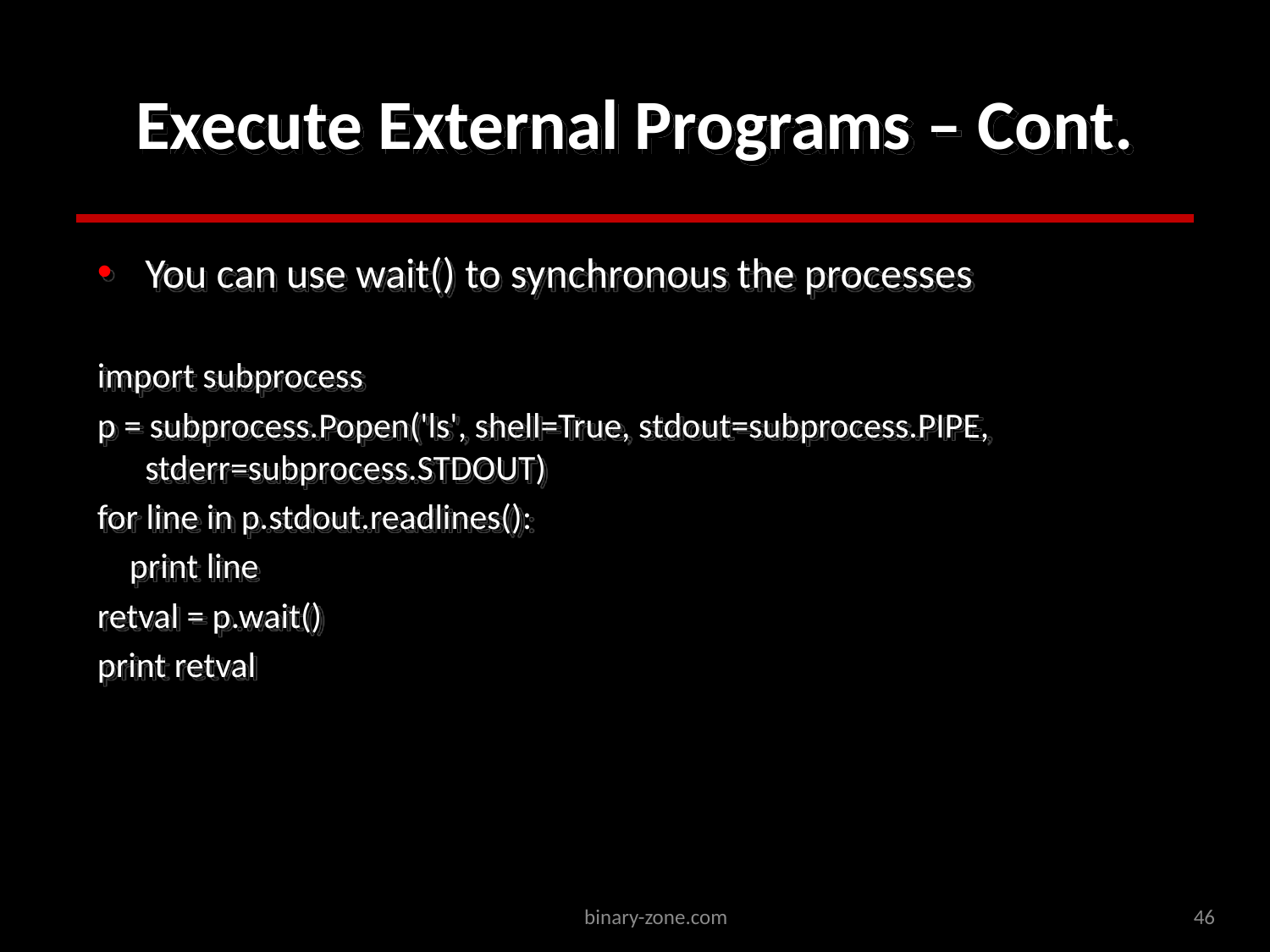

# Execute External Programs – Cont.
You can use wait() to synchronous the processes

import subprocess
p = subprocess.Popen('ls', shell=True, stdout=subprocess.PIPE, stderr=subprocess.STDOUT)
for line in p.stdout.readlines():
    print line
retval = p.wait()
print retval